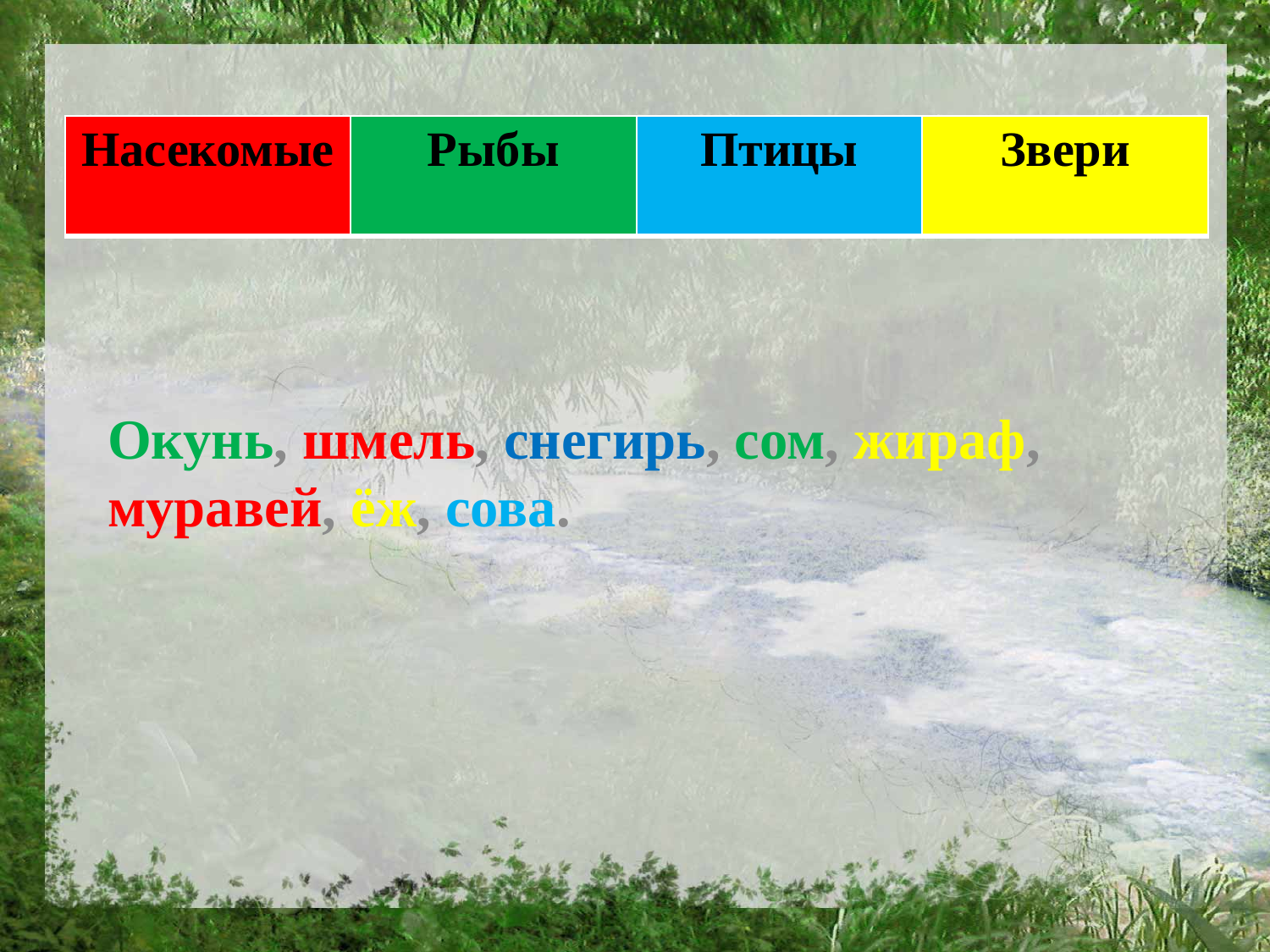

| Насекомые | Рыбы | Птицы | Звери |
| --- | --- | --- | --- |
Окунь, шмель, снегирь, сом, жираф, муравей, ёж, сова.